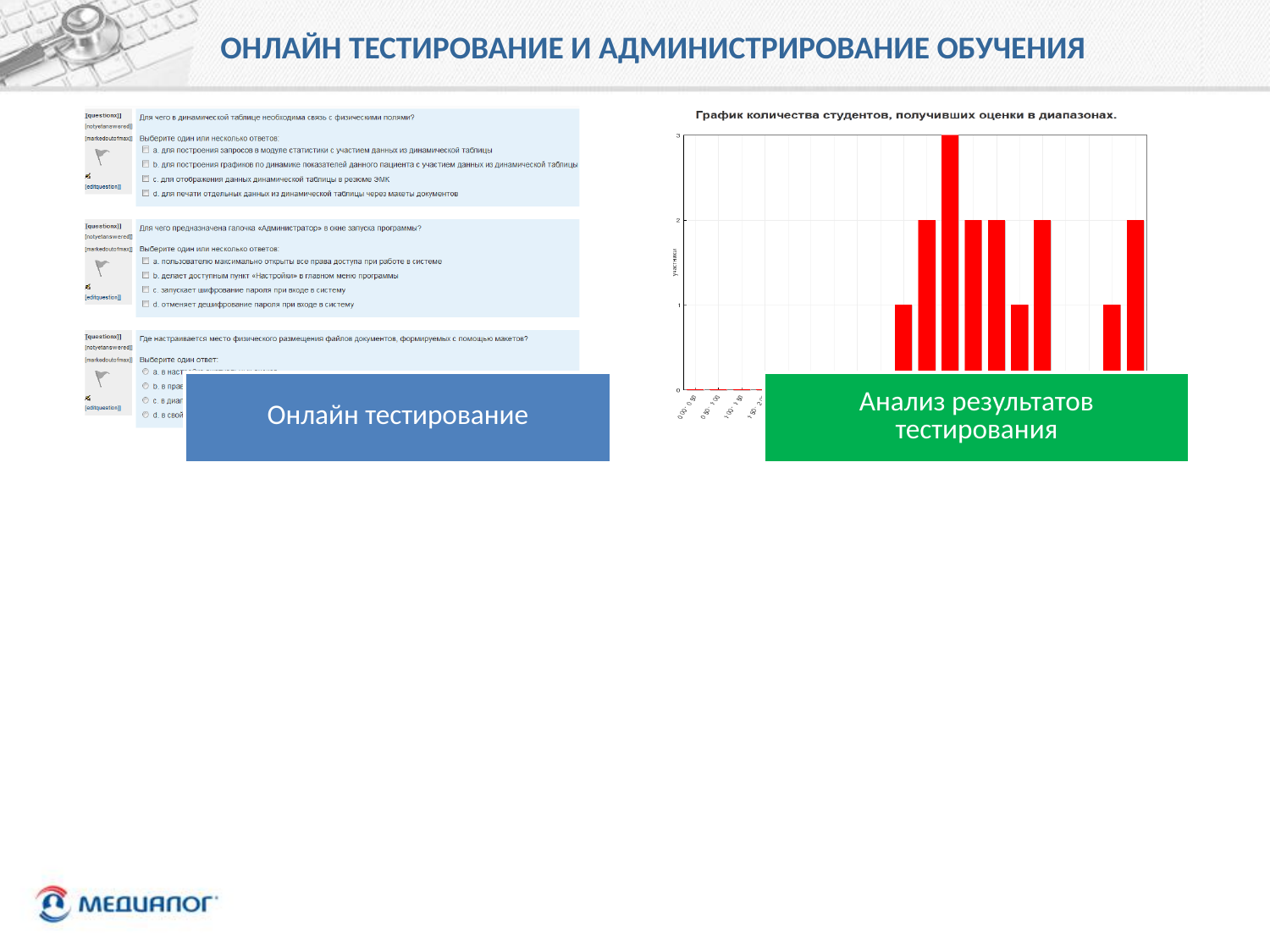

ОНЛАЙН ТЕСТИРОВАНИЕ И АДМИНИСТРИРОВАНИЕ ОБУЧЕНИЯ
Онлайн тестирование
Анализ результатов тестирования